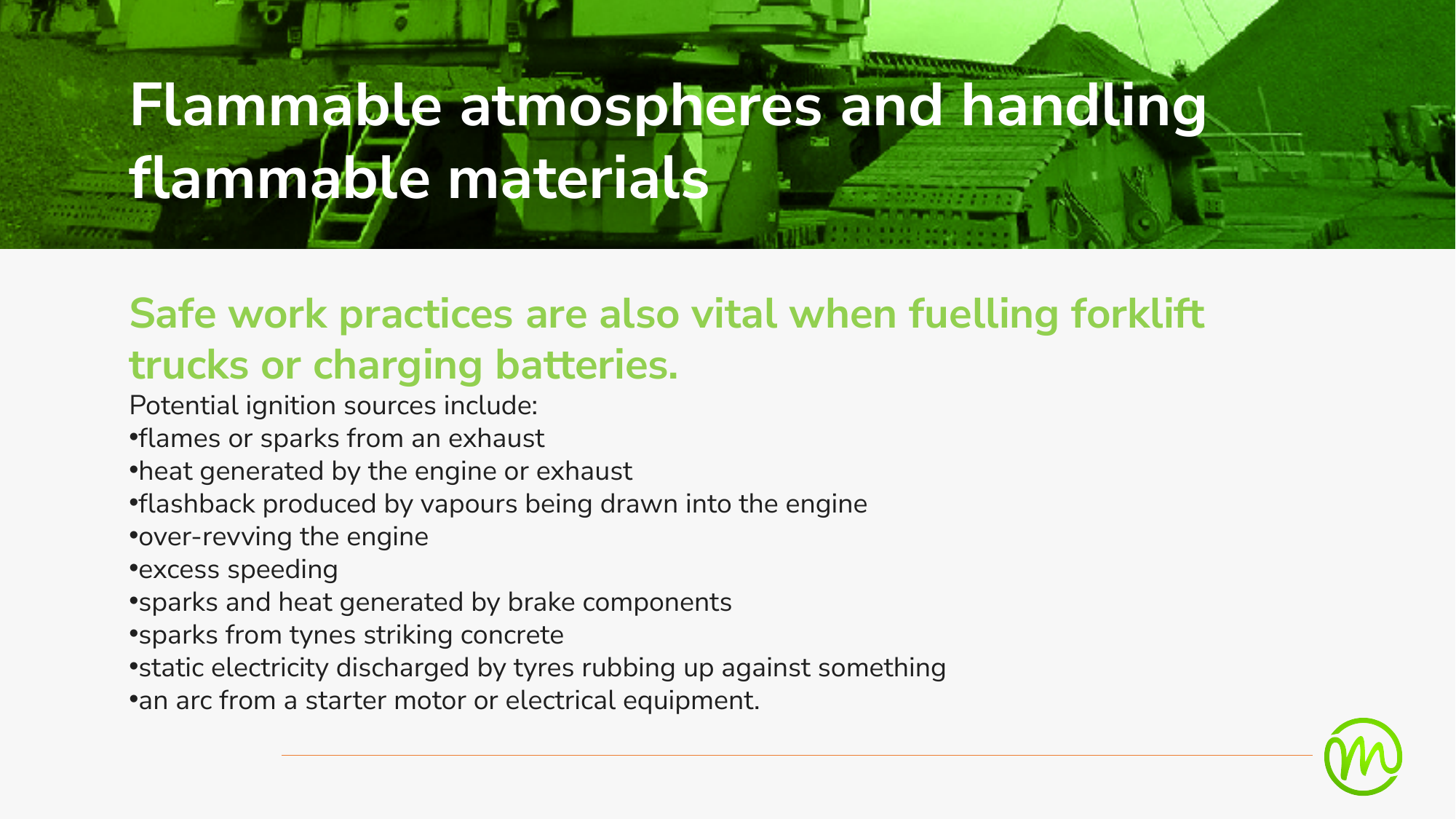

Flammable atmospheres and handling flammable materials
Safe work practices are also vital when fuelling forklift trucks or charging batteries.
Potential ignition sources include:
flames or sparks from an exhaust
heat generated by the engine or exhaust
flashback produced by vapours being drawn into the engine
over-revving the engine
excess speeding
sparks and heat generated by brake components
sparks from tynes striking concrete
static electricity discharged by tyres rubbing up against something
an arc from a starter motor or electrical equipment.